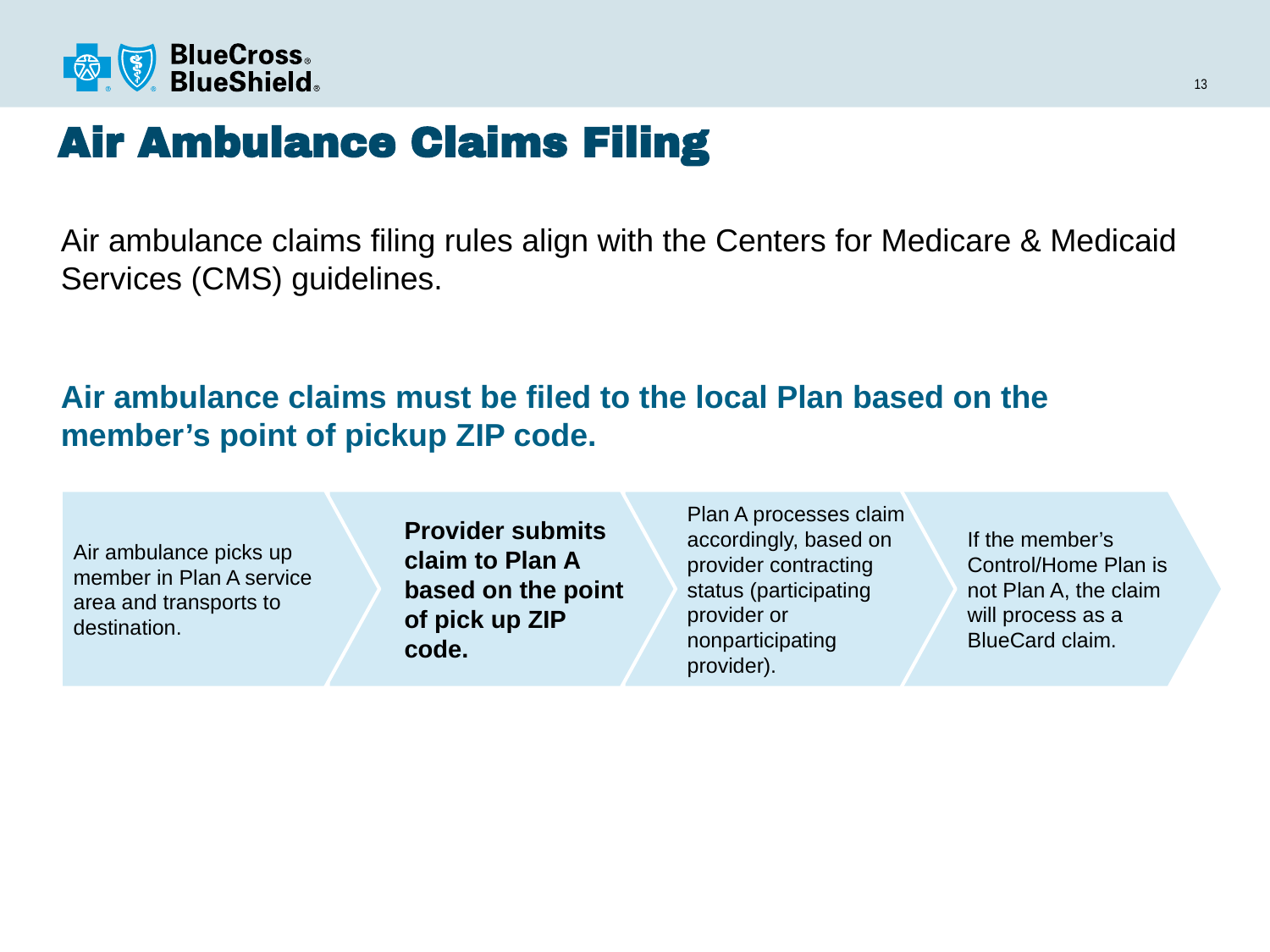

# Air Ambulance Claims Filing
Air ambulance claims filing rules align with the Centers for Medicare & Medicaid Services (CMS) guidelines.

Air ambulance claims must be filed to the local Plan based on the member’s point of pickup ZIP code.
Air ambulance picks up member in Plan A service area and transports to destination.
Provider submits claim to Plan A based on the point of pick up ZIP code.
Plan A processes claim accordingly, based on provider contracting status (participating provider or nonparticipating provider).
If the member’s Control/Home Plan is not Plan A, the claim will process as a BlueCard claim.